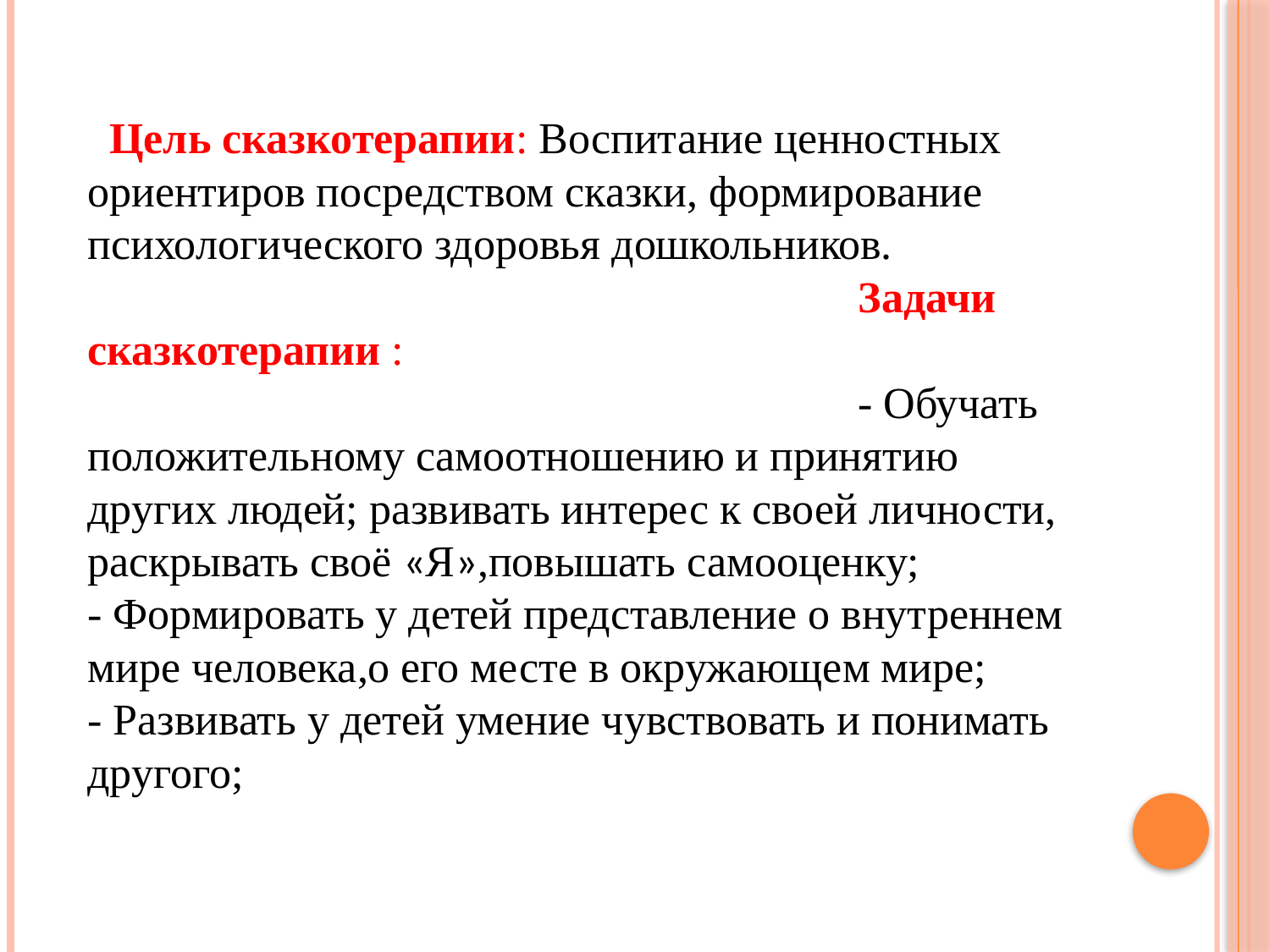

Цель сказкотерапии: Воспитание ценностных ориентиров посредством сказки, формирование психологического здоровья дошкольников.                                                                                        Задачи сказкотерапии :                                                                                                                                    - Обучать положительному самоотношению и принятию других людей; развивать интерес к своей личности, раскрывать своё «Я»,повышать самооценку;
- Формировать у детей представление о внутреннем мире человека,о его месте в окружающем мире;
- Развивать у детей умение чувствовать и понимать другого;